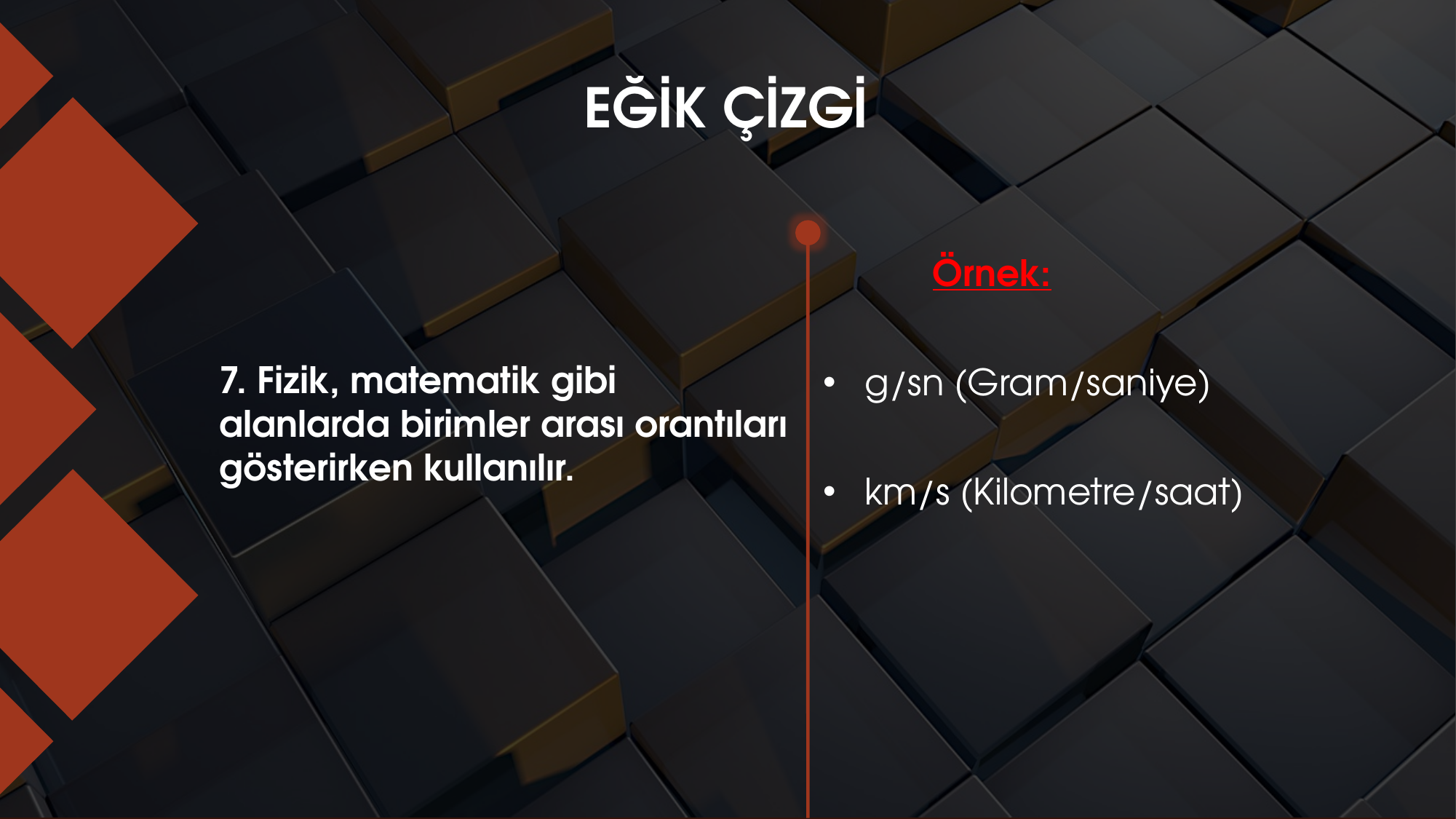

# EĞİK ÇİZGİ

	Örnek:

g/sn (Gram/saniye)

km/s (Kilometre/saat)

7. Fizik, matematik gibi alanlarda birimler arası orantıları gösterirken kullanılır.